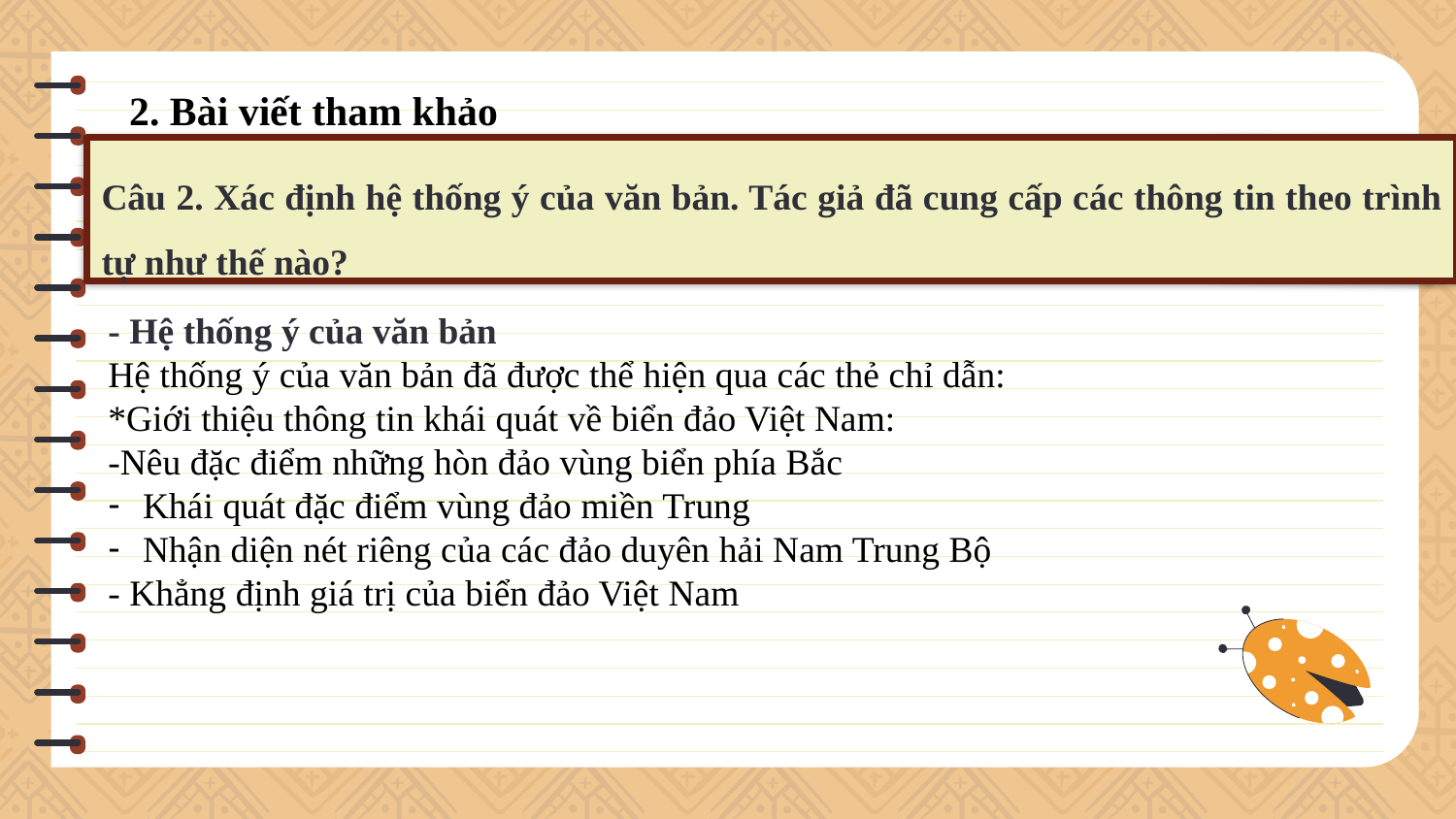

2. Bài viết tham khảo

Câu 2. Xác định hệ thống ý của văn bản. Tác giả đã cung cấp các thông tin theo trình tự như thế nào?

- Hệ thống ý của văn bản
Hệ thống ý của văn bản đã được thể hiện qua các thẻ chỉ dẫn:
*Giới thiệu thông tin khái quát về biển đảo Việt Nam:
-Nêu đặc điểm những hòn đảo vùng biển phía Bắc
Khái quát đặc điểm vùng đảo miền Trung
Nhận diện nét riêng của các đảo duyên hải Nam Trung Bộ
- Khẳng định giá trị của biển đảo Việt Nam